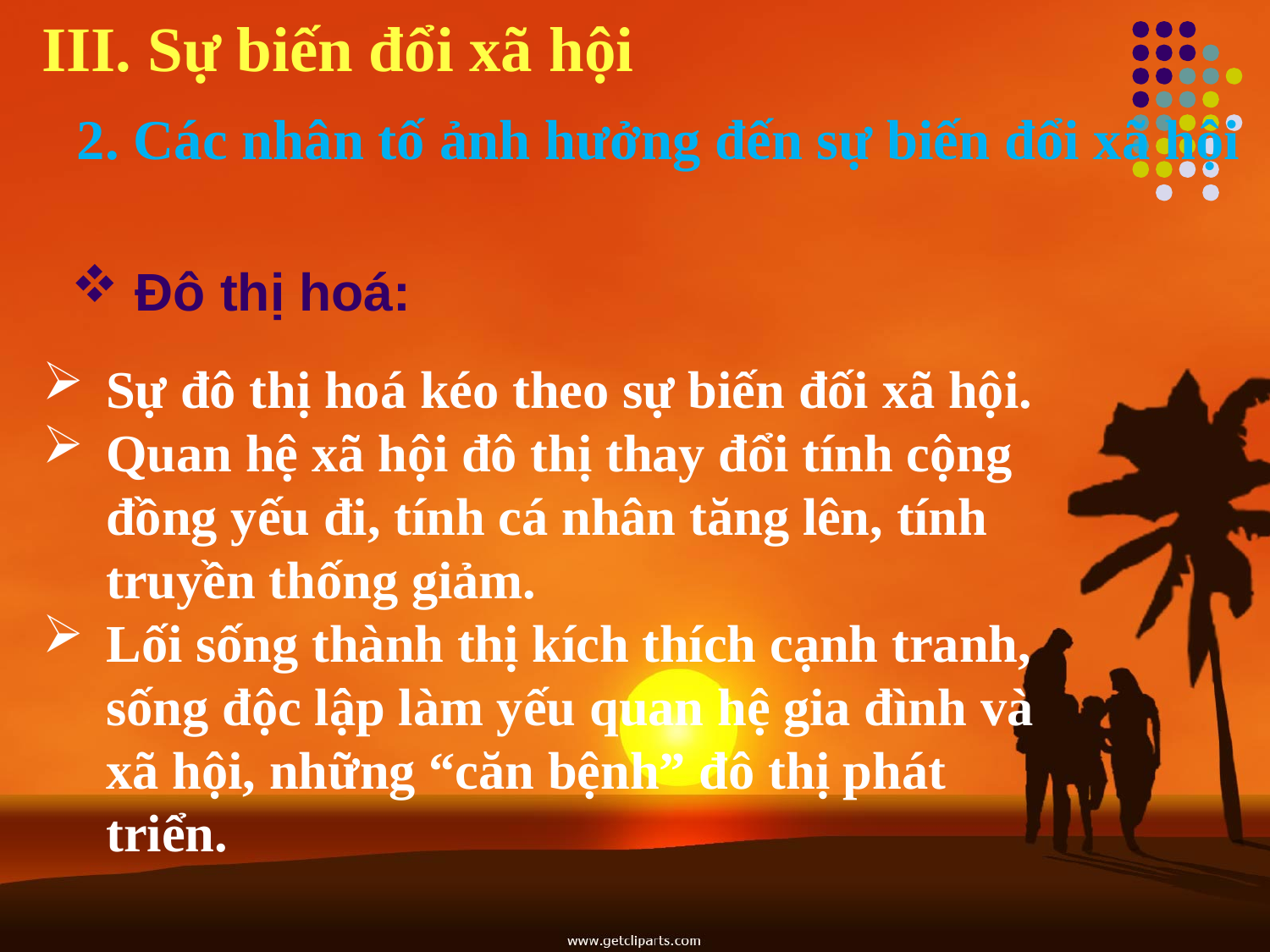

III. Sự biến đổi xã hội
           2. Các nhân tố ảnh hưởng đến sự biến đổi xã hội
# Đô thị hoá:
Sự đô thị hoá kéo theo sự biến đối xã hội.
Quan hệ xã hội đô thị thay đổi tính cộng đồng yếu đi, tính cá nhân tăng lên, tính truyền thống giảm.
Lối sống thành thị kích thích cạnh tranh, sống độc lập làm yếu quan hệ gia đình và xã hội, những “căn bệnh” đô thị phát triển.